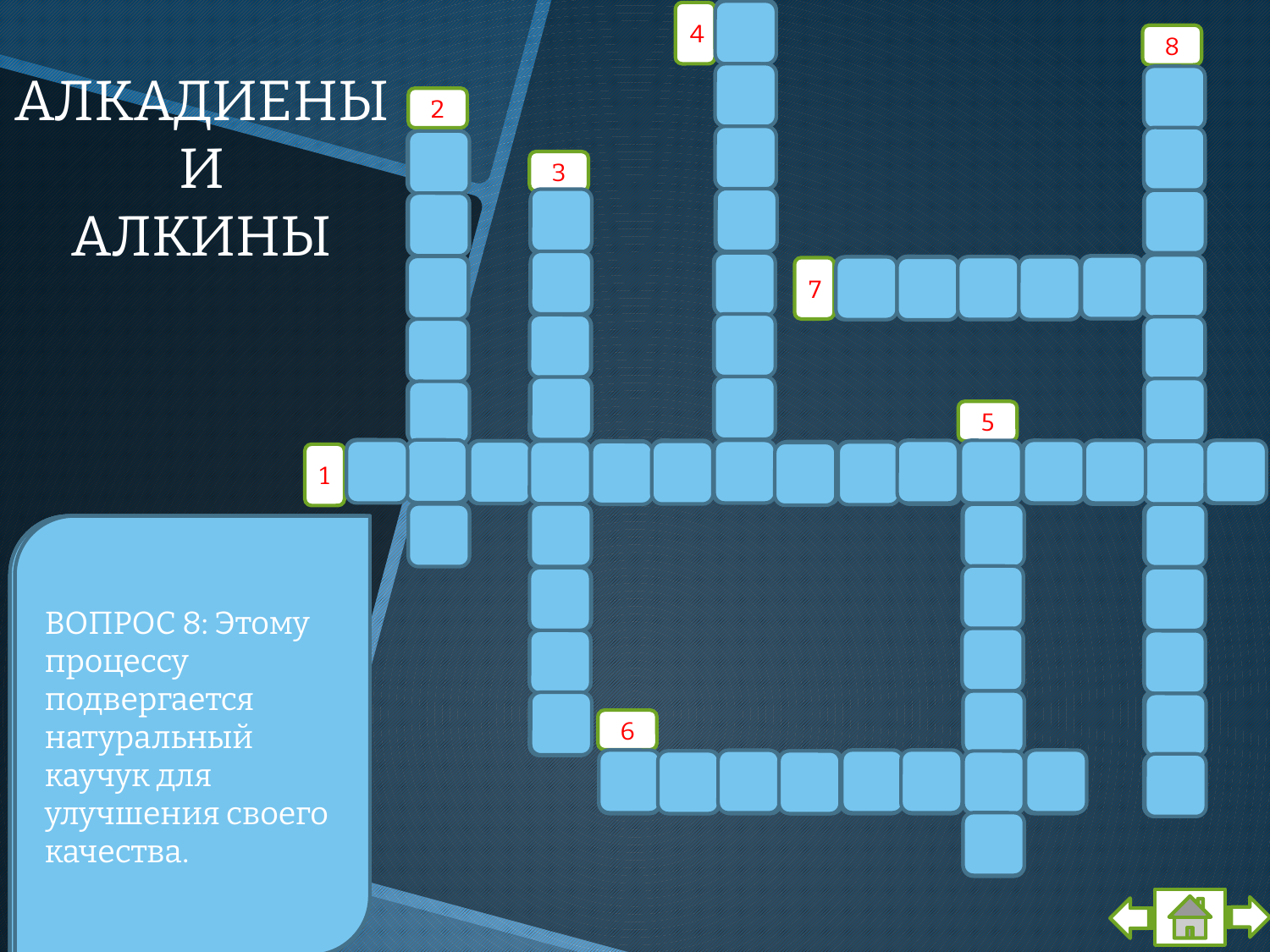

А

4
# АЛКАДИЕНЫ И АЛКИНЫ
8

Ц

В
2

И

У
К

3

Т

К
Л

У

Е

А
К

Ч
У

А

К

У

Ч

7

Л

Р

Е
А

Е
Б

Р
Н

5
П

Н

И

Д
Л
О
И

В
О
Л
И

И
Л
Х
Р

1
В
Е
З

Д
ВОПРОС 3: Этим способом ацетилен получают в лаборатории.
ВОПРОС 4: Родоначальник гомологического ряда алкинов.
ВОПРОС 5: Под его руководством был построен первый в России завод синтетического каучука.
ВОПРОС 6: Его получают дегидрированием бутана.
ВОПРОС 2: Русский химик-органик. Его основные научные работы посвящены развитию органического каучука.

ВОПРОС 7: Упругое и пластичное вещество, добываемое индейцами из млечного сока южно-американского дерева гевеи.
ВОПРОС 8: Этому процессу подвергается натуральный каучук для улучшения своего качества.
ВОПРОС 1: Один из самых распространенных в настоящее время полимеров.
Б

А

Н

Е
Ц
Ы

Д
И

Й

6

Б
У
Т
А
Д
И
Н

Е

Я

В